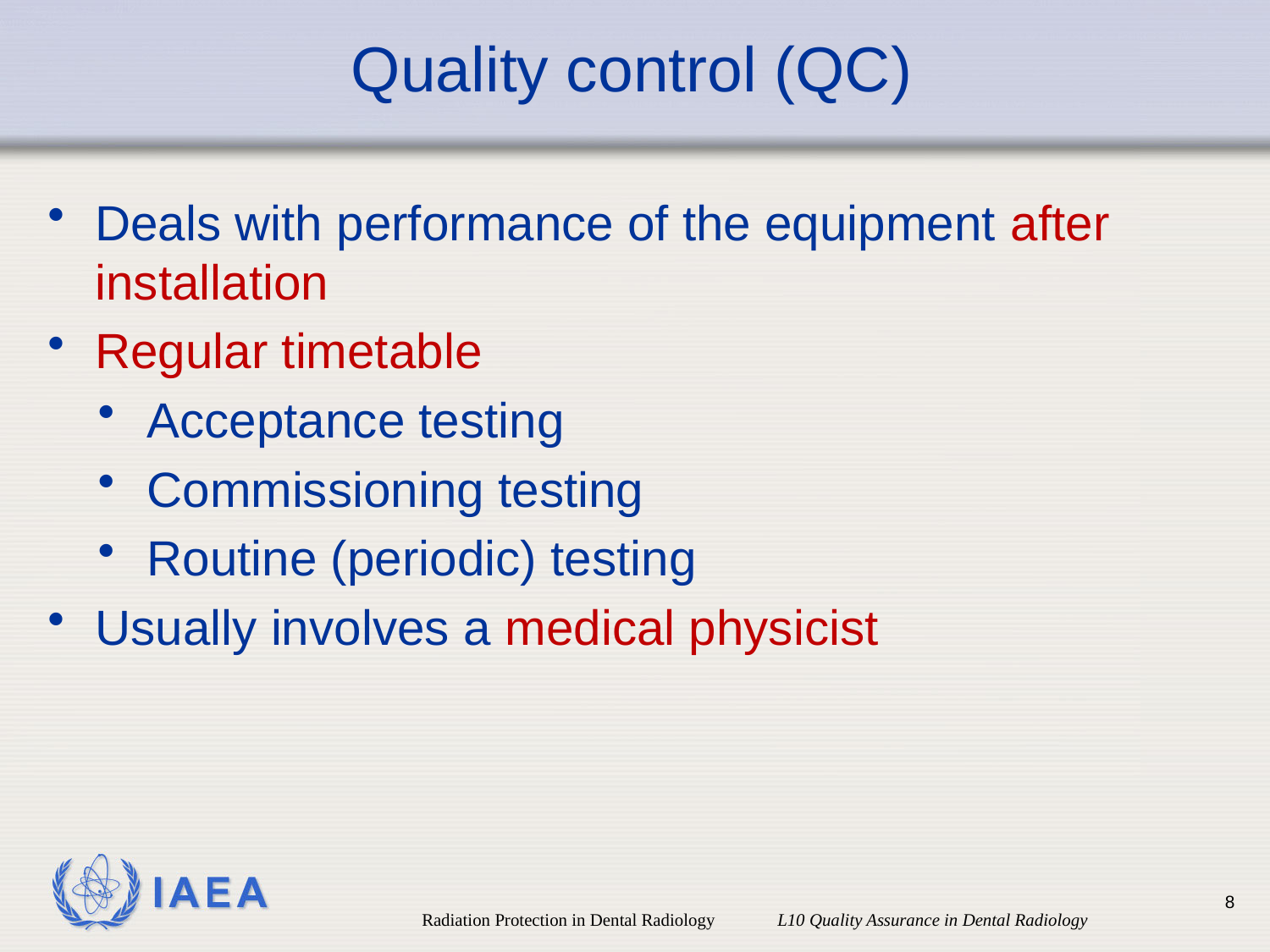

# Quality control (QC)
Deals with performance of the equipment after installation
Regular timetable
Acceptance testing
Commissioning testing
Routine (periodic) testing
Usually involves a medical physicist
8
Radiation Protection in Dental Radiology              L10 Quality Assurance in Dental Radiology